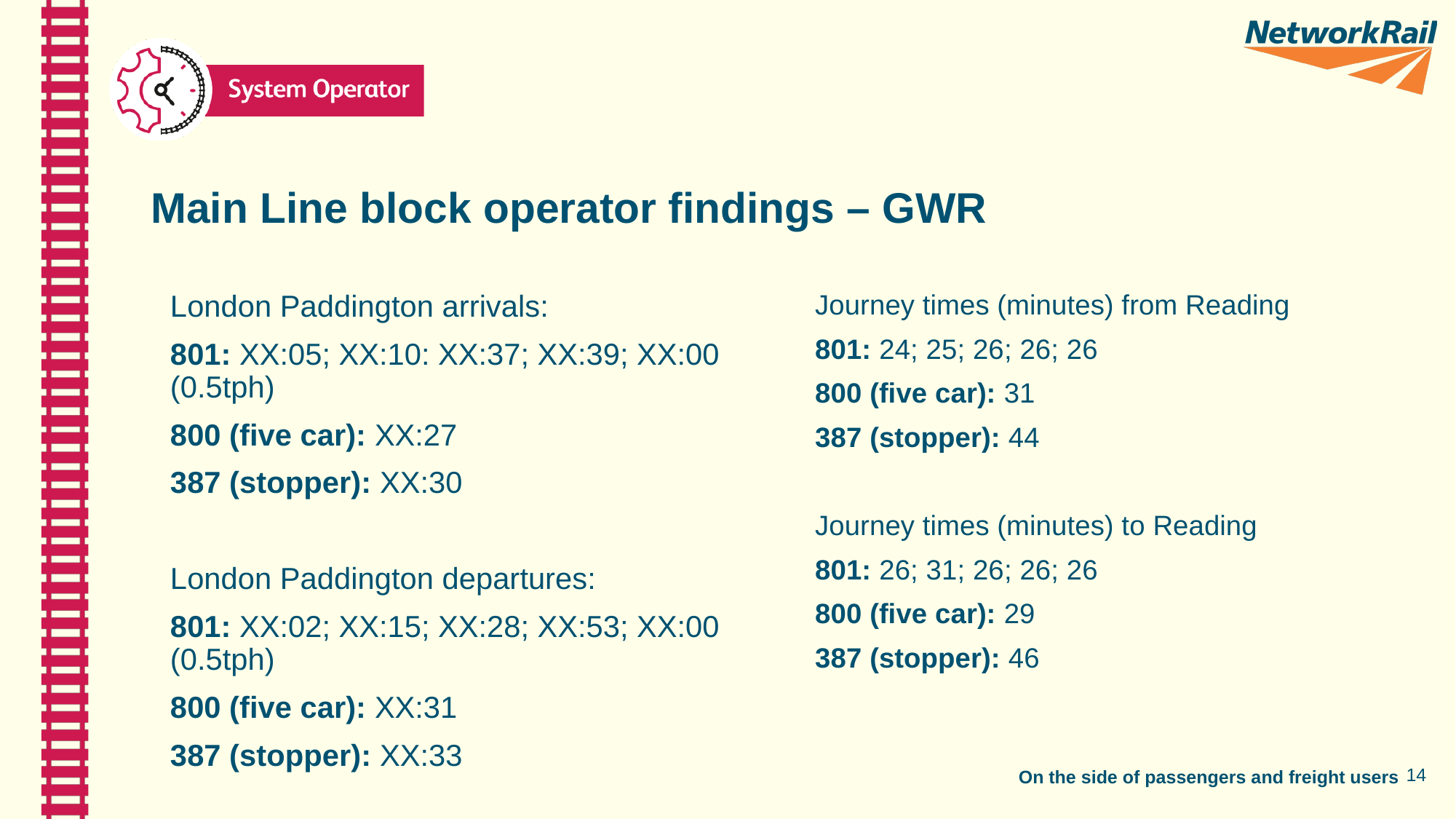

# Main Line block operator findings – GWR
London Paddington arrivals:
801: XX:05; XX:10: XX:37; XX:39; XX:00 (0.5tph)
800 (five car): XX:27
387 (stopper): XX:30

London Paddington departures:
801: XX:02; XX:15; XX:28; XX:53; XX:00 (0.5tph)
800 (five car): XX:31
387 (stopper): XX:33

Journey times (minutes) from Reading
801: 24; 25; 26; 26; 26
800 (five car): 31
387 (stopper): 44

Journey times (minutes) to Reading
801: 26; 31; 26; 26; 26
800 (five car): 29
387 (stopper): 46